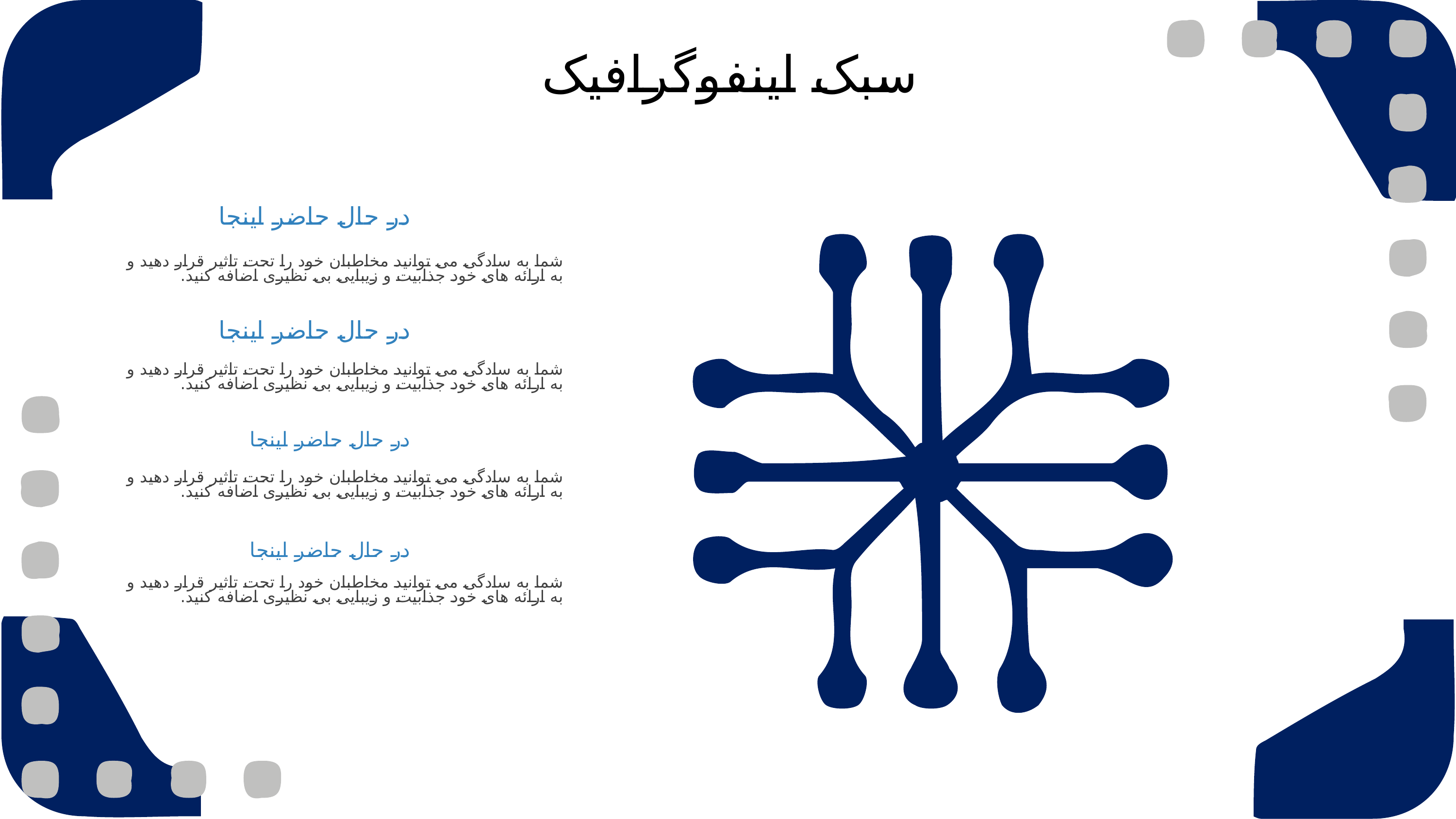

سبک اینفوگرافیک

در حال حاضر اینجا

شما به سادگی می توانید مخاطبان خود را تحت تاثیر قرار دهید و به ارائه های خود جذابیت و زیبایی بی نظیری اضافه کنید.

در حال حاضر اینجا
شما به سادگی می توانید مخاطبان خود را تحت تاثیر قرار دهید و به ارائه های خود جذابیت و زیبایی بی نظیری اضافه کنید.

در حال حاضر اینجا

شما به سادگی می توانید مخاطبان خود را تحت تاثیر قرار دهید و به ارائه های خود جذابیت و زیبایی بی نظیری اضافه کنید.
در حال حاضر اینجا

شما به سادگی می توانید مخاطبان خود را تحت تاثیر قرار دهید و به ارائه های خود جذابیت و زیبایی بی نظیری اضافه کنید.